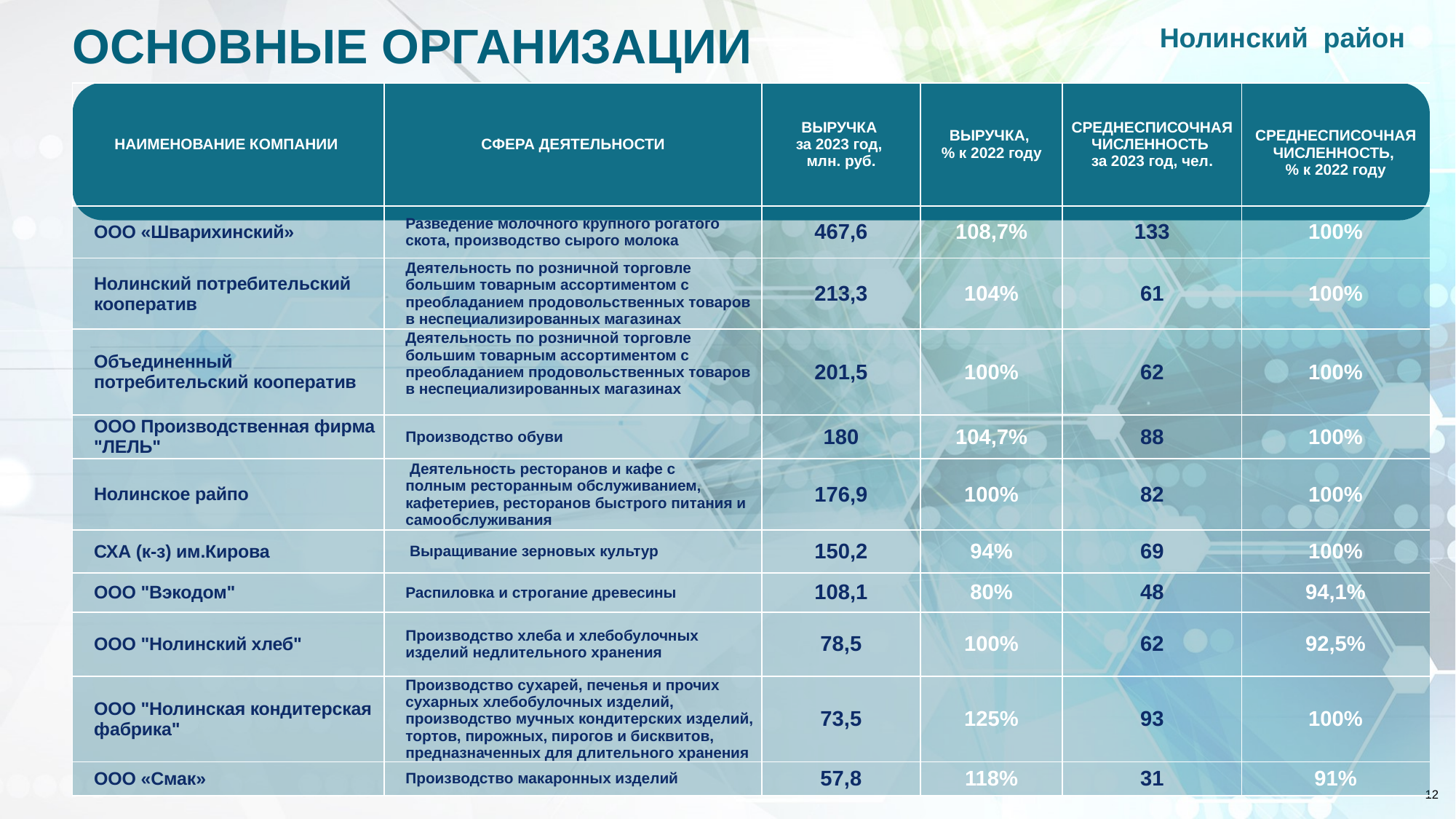

ОСНОВНЫЕ ОРГАНИЗАЦИИ
Нолинский  район

| НАИМЕНОВАНИЕ КОМПАНИИ | СФЕРА ДЕЯТЕЛЬНОСТИ | ВЫРУЧКА за 2023 год, млн. руб. | ВЫРУЧКА, % к 2022 году | СРЕДНЕСПИСОЧНАЯ ЧИСЛЕННОСТЬ за 2023 год, чел. | СРЕДНЕСПИСОЧНАЯ ЧИСЛЕННОСТЬ, % к 2022 году |
| --- | --- | --- | --- | --- | --- |
| ООО «Шварихинский» | Разведение молочного крупного рогатого скота, производство сырого молока | 467,6 | 108,7% | 133 | 100% |
| Нолинский потребительский кооператив | Деятельность по розничной торговле большим товарным ассортиментом с преобладанием продовольственных товаров в неспециализированных магазинах | 213,3 | 104% | 61 | 100% |
| Объединенный потребительский кооператив | Деятельность по розничной торговле большим товарным ассортиментом с преобладанием продовольственных товаров в неспециализированных магазинах | 201,5 | 100% | 62 | 100% |
| ООО Производственная фирма "ЛЕЛЬ" | Производство обуви | 180 | 104,7% | 88 | 100% |
| Нолинское райпо | Деятельность ресторанов и кафе с полным ресторанным обслуживанием, кафетериев, ресторанов быстрого питания и самообслуживания | 176,9 | 100% | 82 | 100% |
| СХА (к-з) им.Кирова | Выращивание зерновых культур | 150,2 | 94% | 69 | 100% |
| ООО "Вэкодом" | Распиловка и строгание древесины | 108,1 | 80% | 48 | 94,1% |
| ООО "Нолинский хлеб" | Производство хлеба и хлебобулочных изделий недлительного хранения | 78,5 | 100% | 62 | 92,5% |
| ООО "Нолинская кондитерская фабрика" | Производство сухарей, печенья и прочих сухарных хлебобулочных изделий, производство мучных кондитерских изделий, тортов, пирожных, пирогов и бисквитов, предназначенных для длительного хранения | 73,5 | 125% | 93 | 100% |
| ООО «Смак» | Производство макаронных изделий | 57,8 | 118% | 31 | 91% |
12